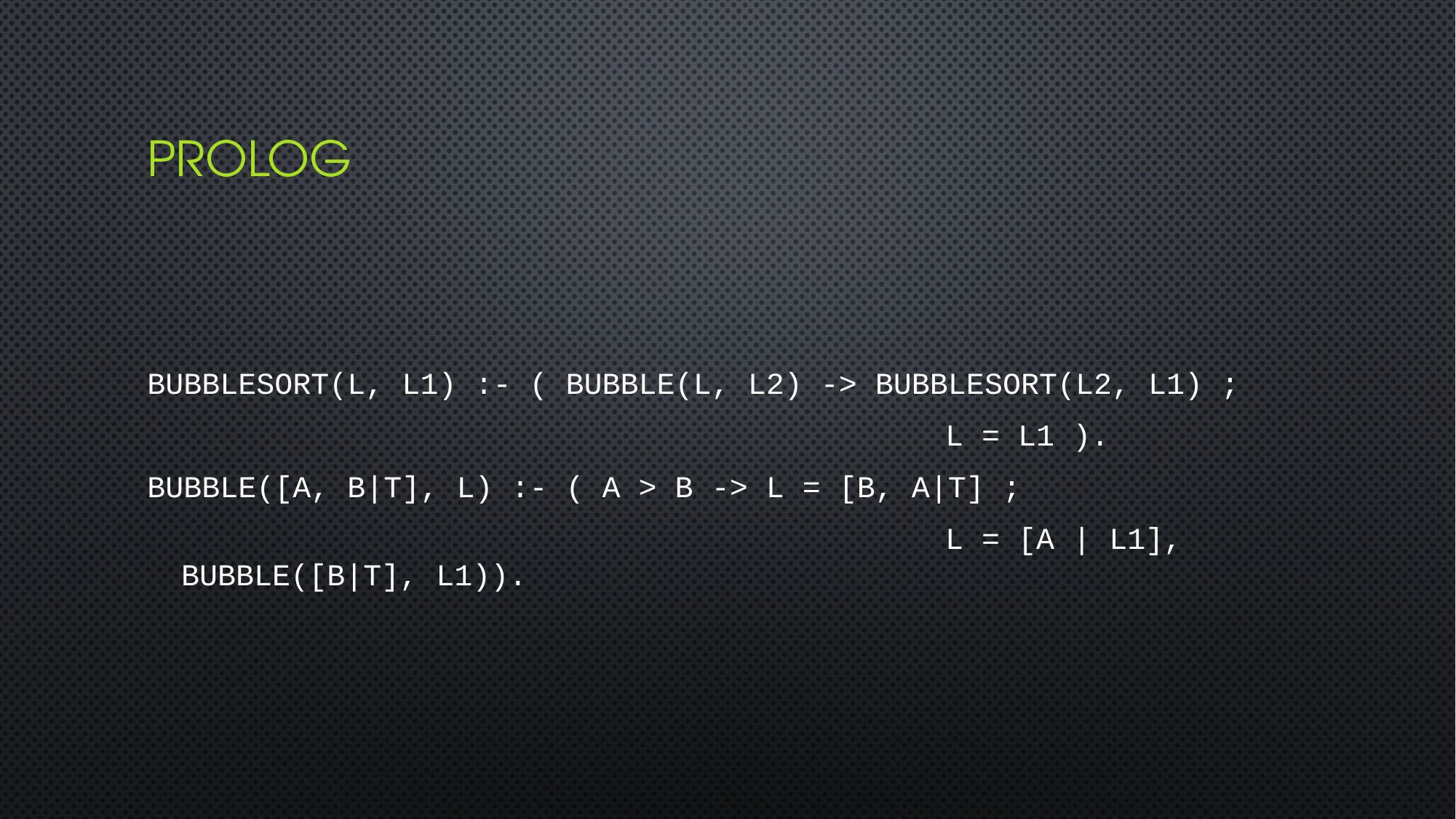

# prolog
bubblesort(L, L1) :- ( bubble(L, L2) -> bubblesort(L2, L1) ;
								L = L1 ).
bubble([A, B|T], L) :- ( A > B -> L = [B, A|T] ;
								L = [A | L1], bubble([B|T], L1)).